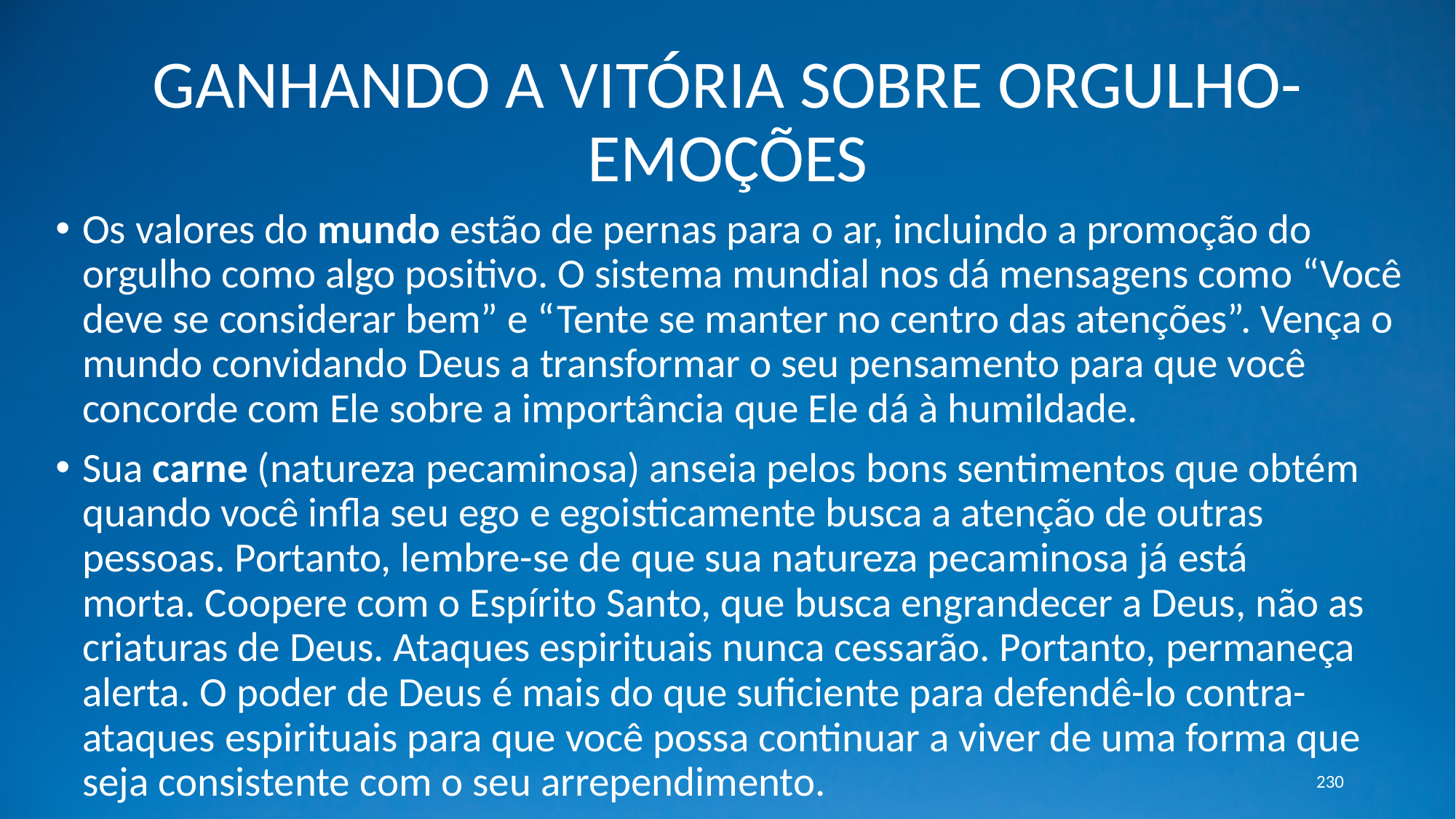

# GANHANDO A VITÓRIA SOBRE ORGULHO-EMOÇÕES
Os valores do mundo estão de pernas para o ar, incluindo a promoção do orgulho como algo positivo. O sistema mundial nos dá mensagens como “Você deve se considerar bem” e “Tente se manter no centro das atenções”. Vença o mundo convidando Deus a transformar o seu pensamento para que você concorde com Ele sobre a importância que Ele dá à humildade.
Sua carne (natureza pecaminosa) anseia pelos bons sentimentos que obtém quando você infla seu ego e egoisticamente busca a atenção de outras pessoas. Portanto, lembre-se de que sua natureza pecaminosa já está morta. Coopere com o Espírito Santo, que busca engrandecer a Deus, não as criaturas de Deus. Ataques espirituais nunca cessarão. Portanto, permaneça alerta. O poder de Deus é mais do que suficiente para defendê-lo contra-ataques espirituais para que você possa continuar a viver de uma forma que seja consistente com o seu arrependimento.
230